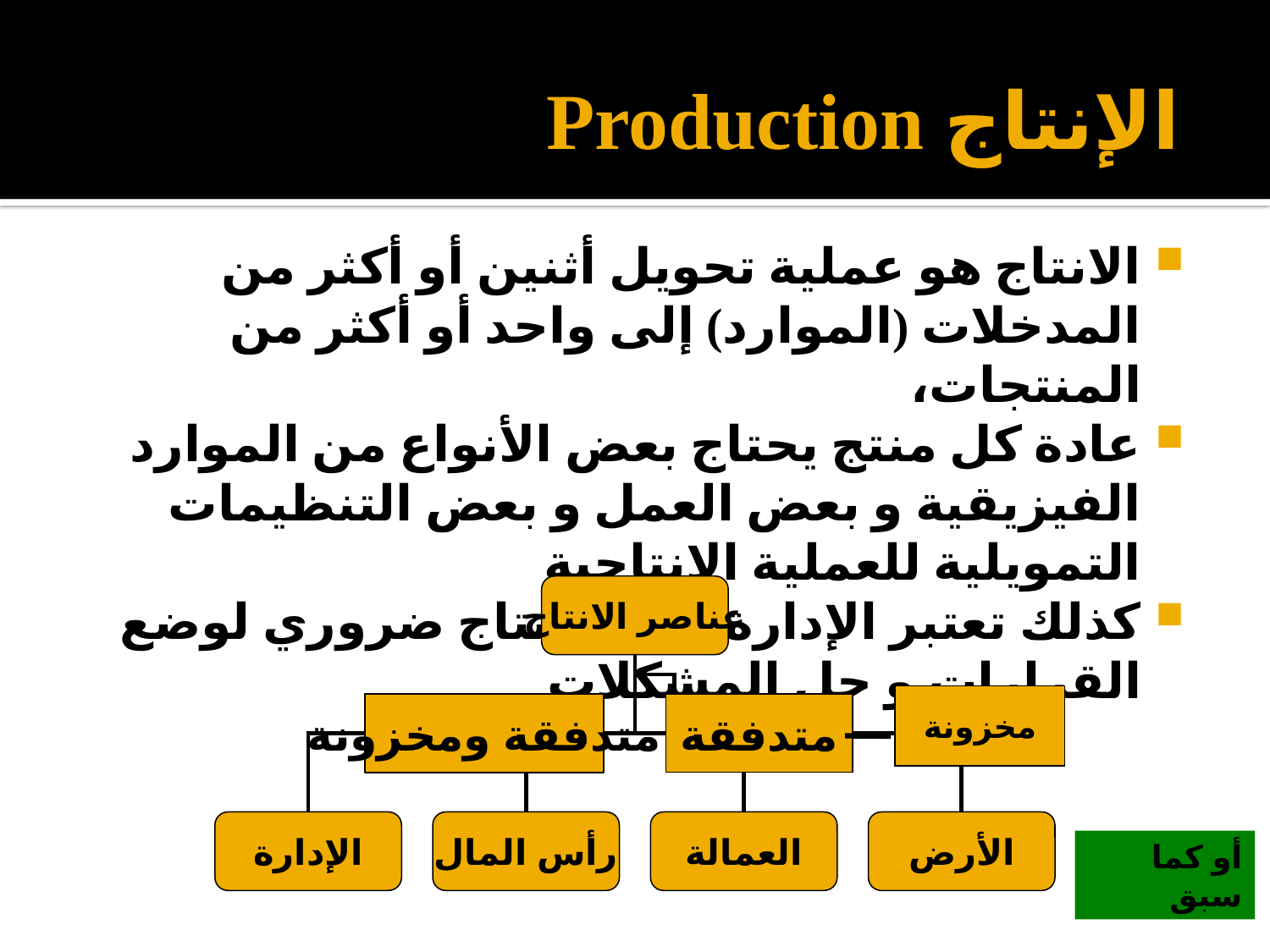

# Production الإنتاج
الانتاج هو عملية تحويل أثنين أو أكثر من المدخلات (الموارد) إلى واحد أو أكثر من المنتجات،
عادة كل منتج يحتاج بعض الأنواع من الموارد الفيزيقية و بعض العمل و بعض التنظيمات التمويلية للعملية الإنتاجية
كذلك تعتبر الإدارة عنصر انتاج ضروري لوضع القرارات و حل المشكلات
عناصر الانتاج
متدفقة ومخزونة
متدفقة
الإدارة
رأس المال
العمالة
الأرض
مخزونة

أو كما سبق